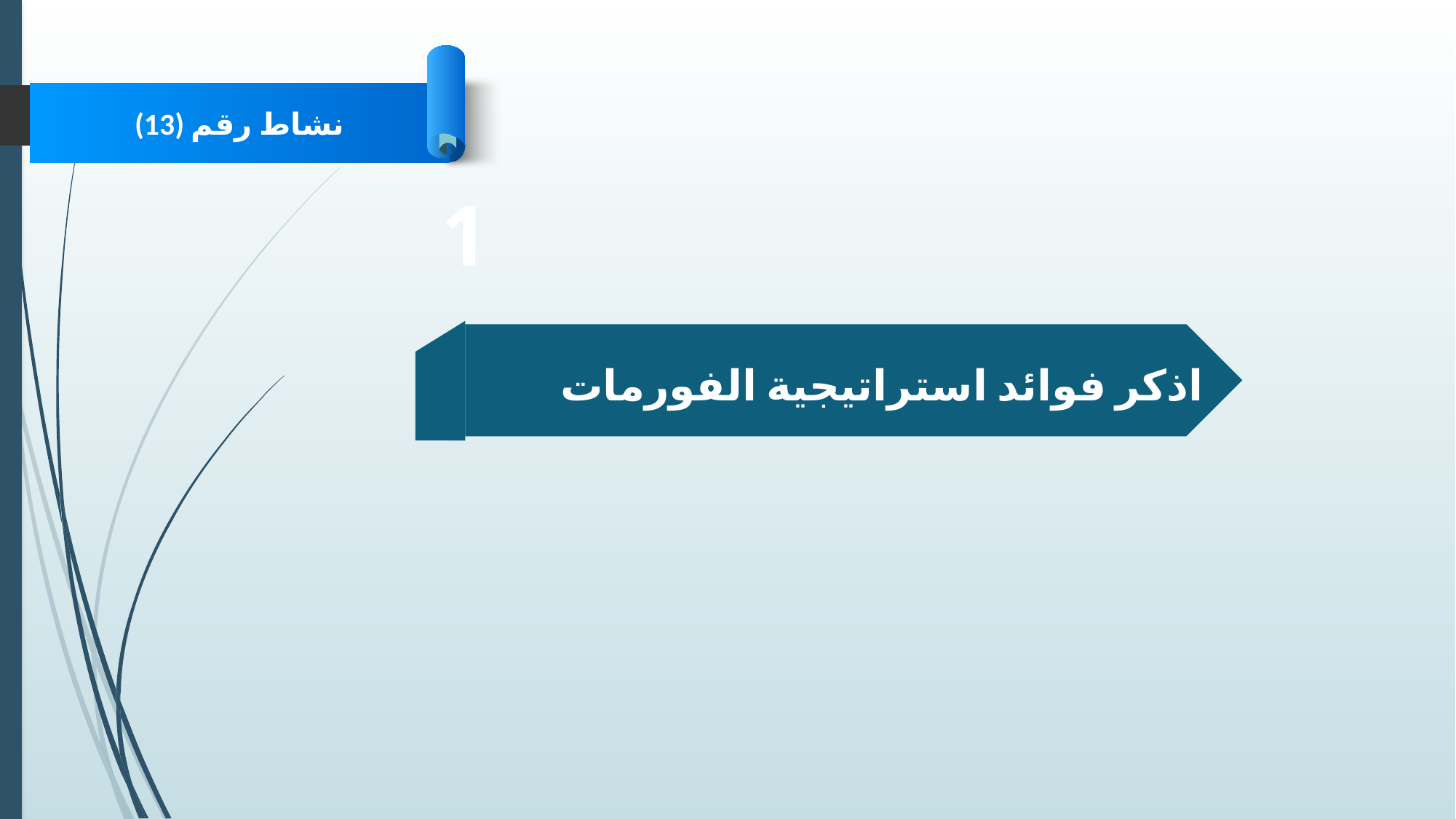

نشاط رقم (13)

1

اذكر فوائد استراتيجية الفورمات